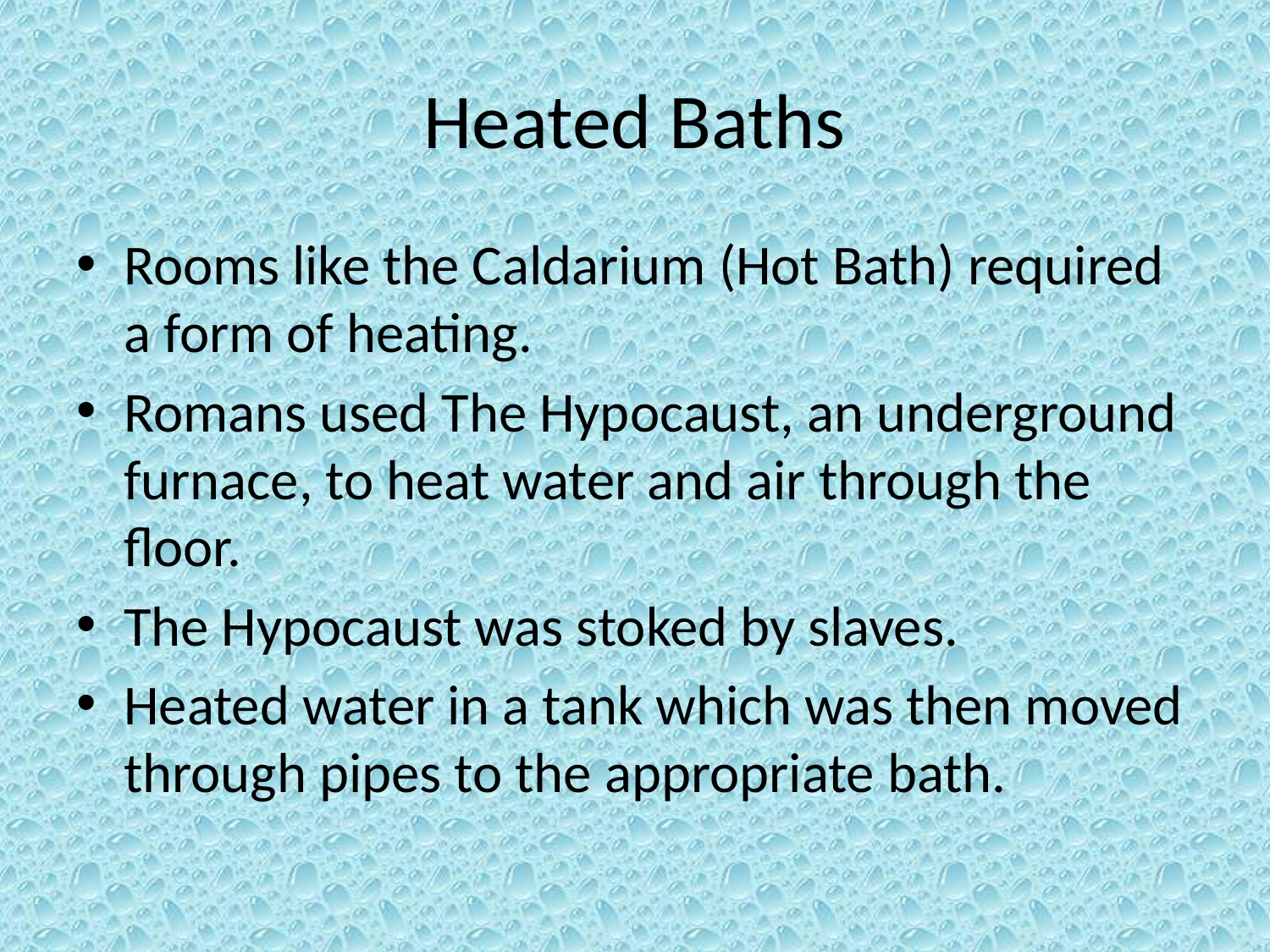

# Heated Baths
Rooms like the Caldarium (Hot Bath) required a form of heating.
Romans used The Hypocaust, an underground furnace, to heat water and air through the floor.
The Hypocaust was stoked by slaves.
Heated water in a tank which was then moved through pipes to the appropriate bath.